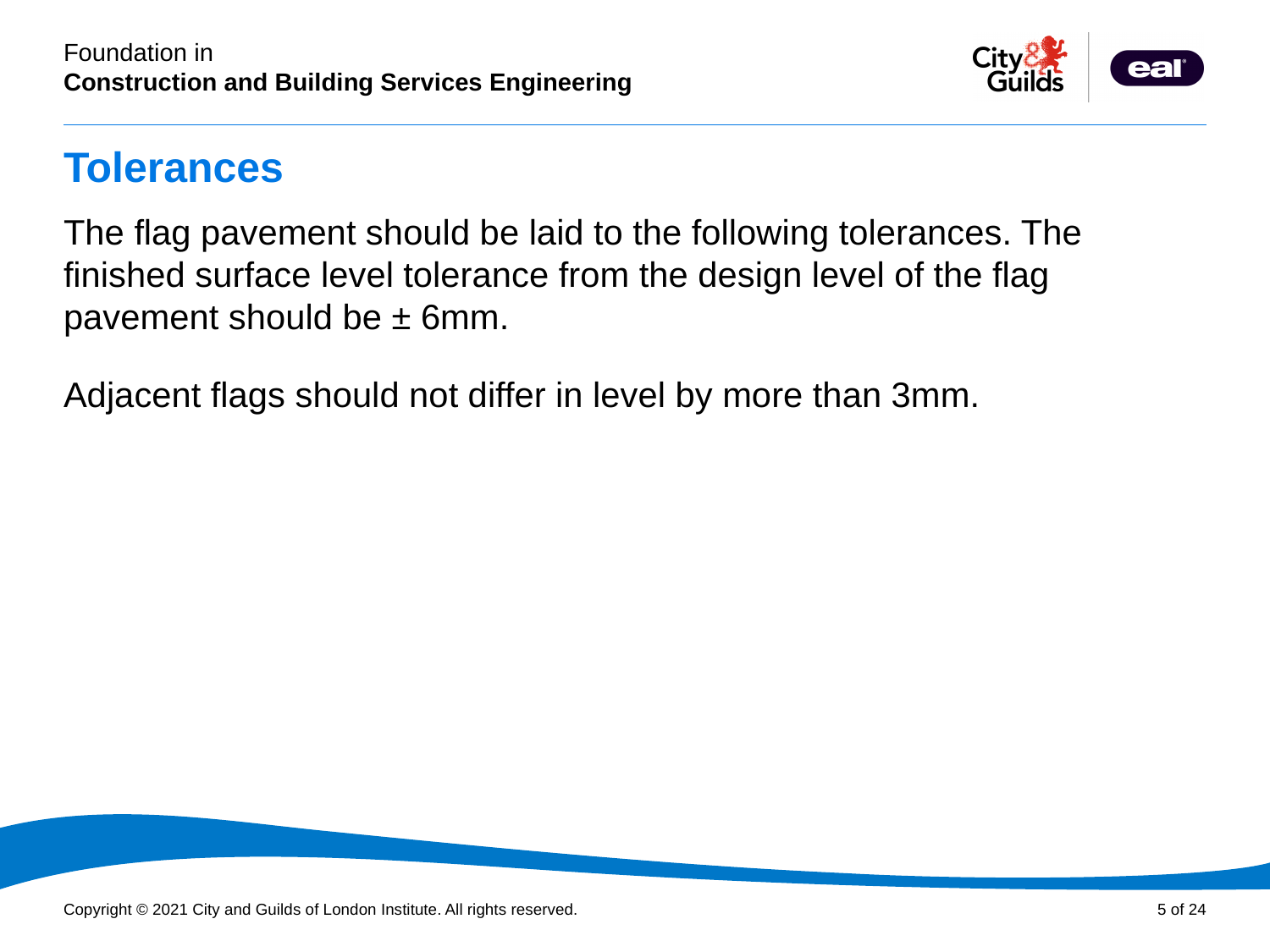

# Tolerances
The flag pavement should be laid to the following tolerances. The finished surface level tolerance from the design level of the flag pavement should be ± 6mm.
Adjacent flags should not differ in level by more than 3mm.